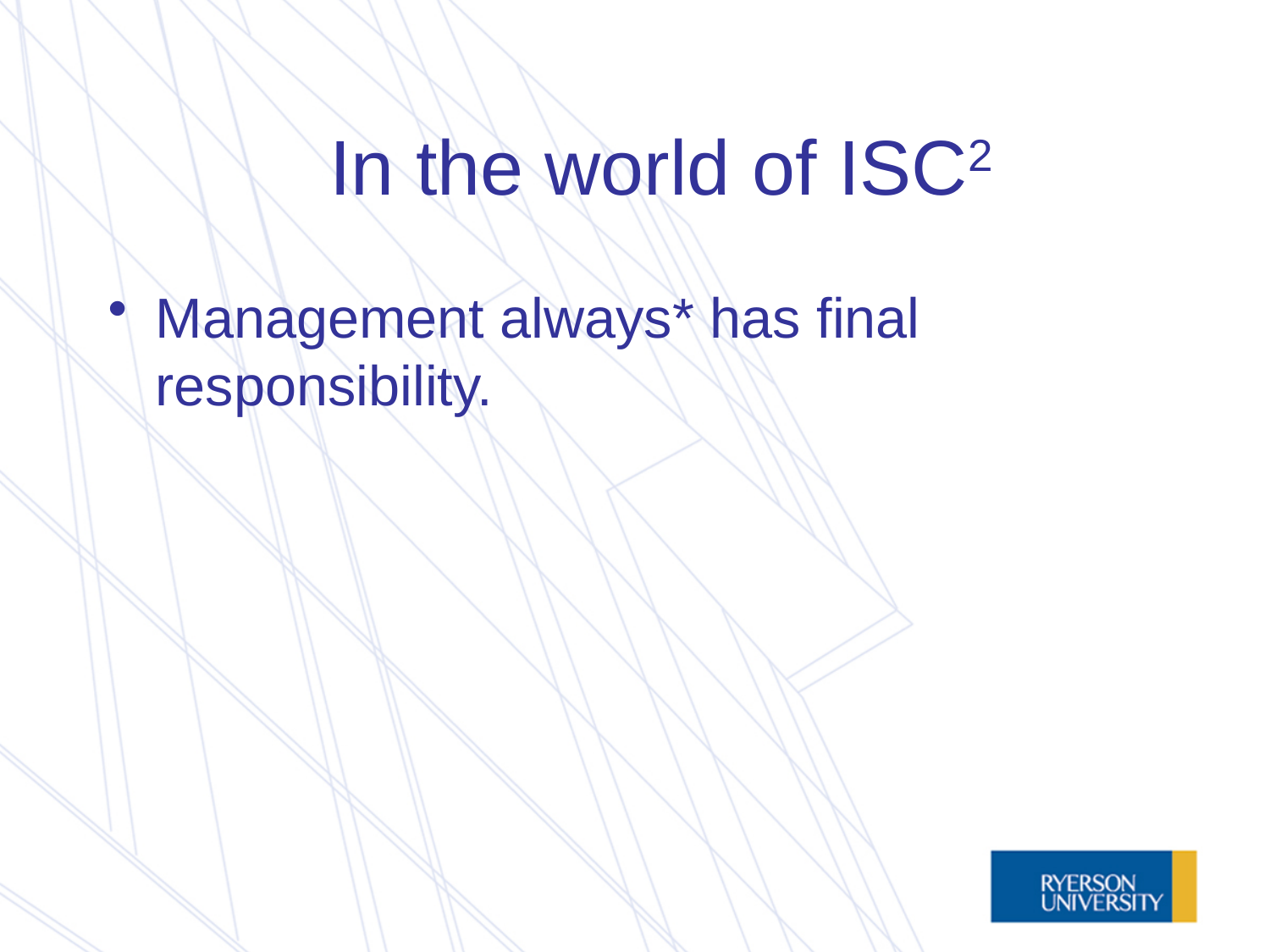

# In the world of ISC2
Management always* has final responsibility.